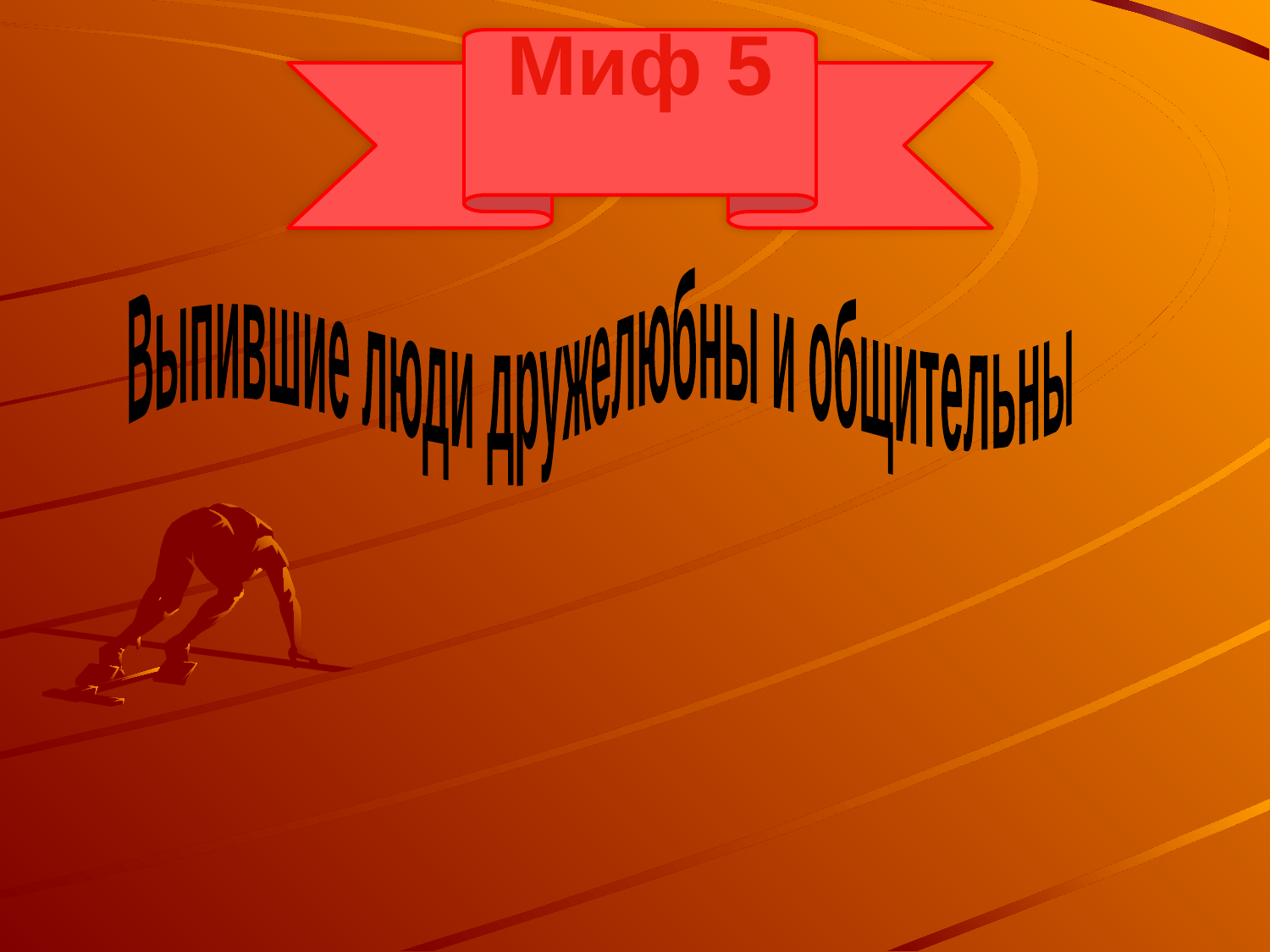

Миф 5

Выпившие люди дружелюбны и общительны